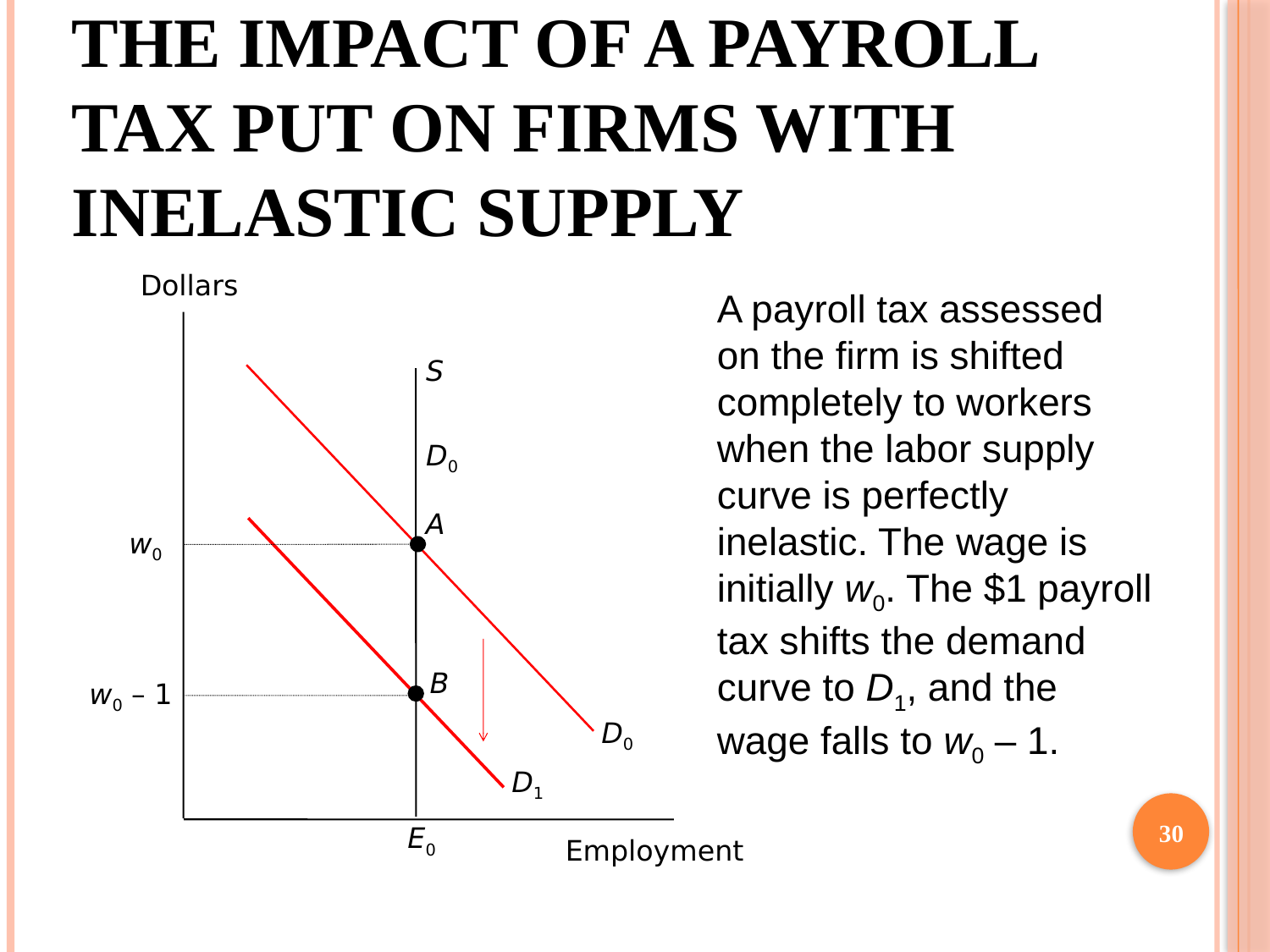

# The Impact of a Payroll Tax put on Firms with Inelastic Supply
Dollars

S

D0

A

w0

B
w0 – 1

D0
D1

E0
Employment
A payroll tax assessed on the firm is shifted completely to workers when the labor supply curve is perfectly inelastic. The wage is initially w0. The $1 payroll tax shifts the demand curve to D1, and the wage falls to w0 – 1.
30